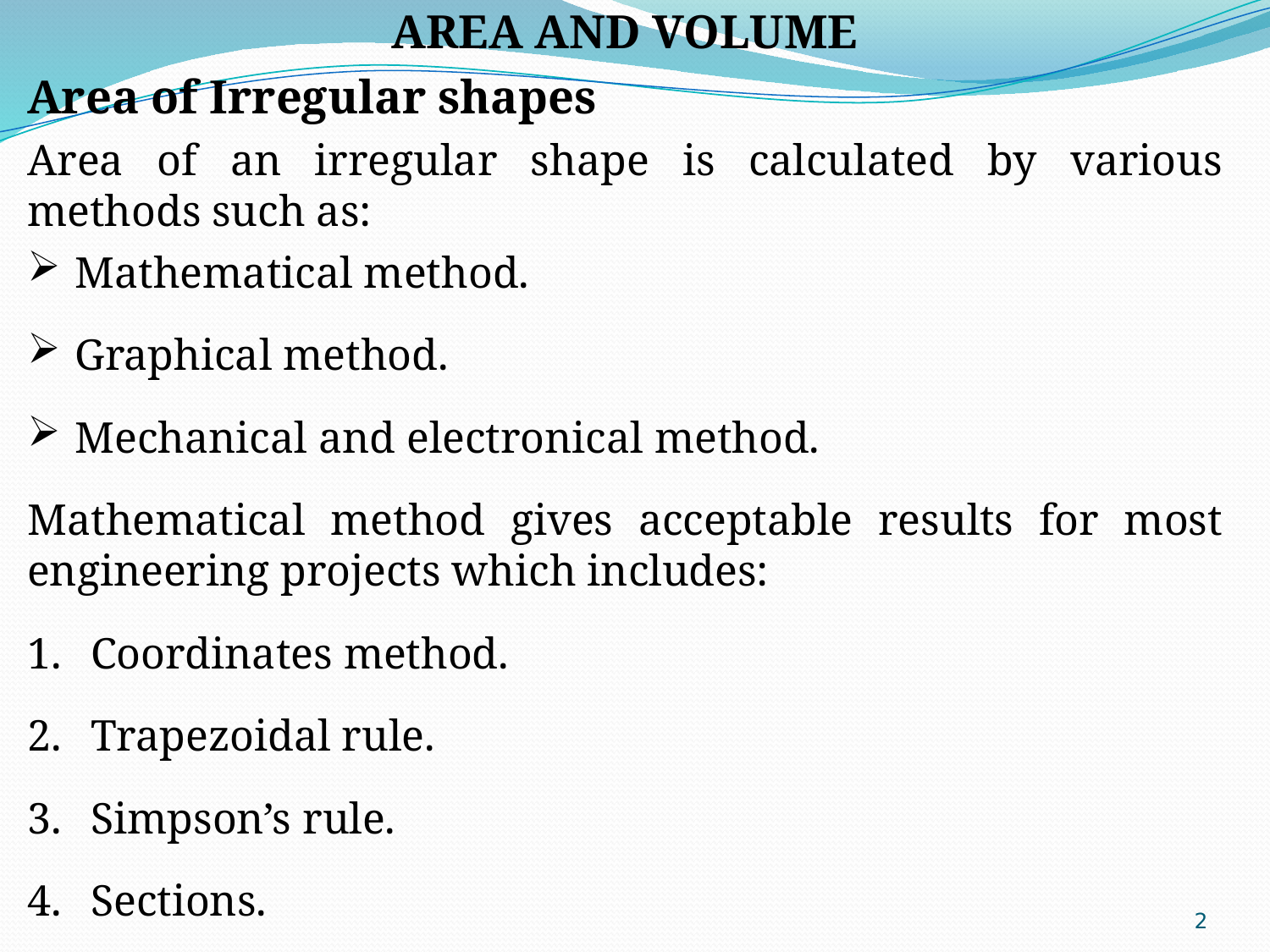

AREA AND VOLUME
Area of Irregular shapes
Area of an irregular shape is calculated by various methods such as:
Mathematical method.
Graphical method.
Mechanical and electronical method.
Mathematical method gives acceptable results for most engineering projects which includes:
Coordinates method.
Trapezoidal rule.
Simpson’s rule.
Sections.
2